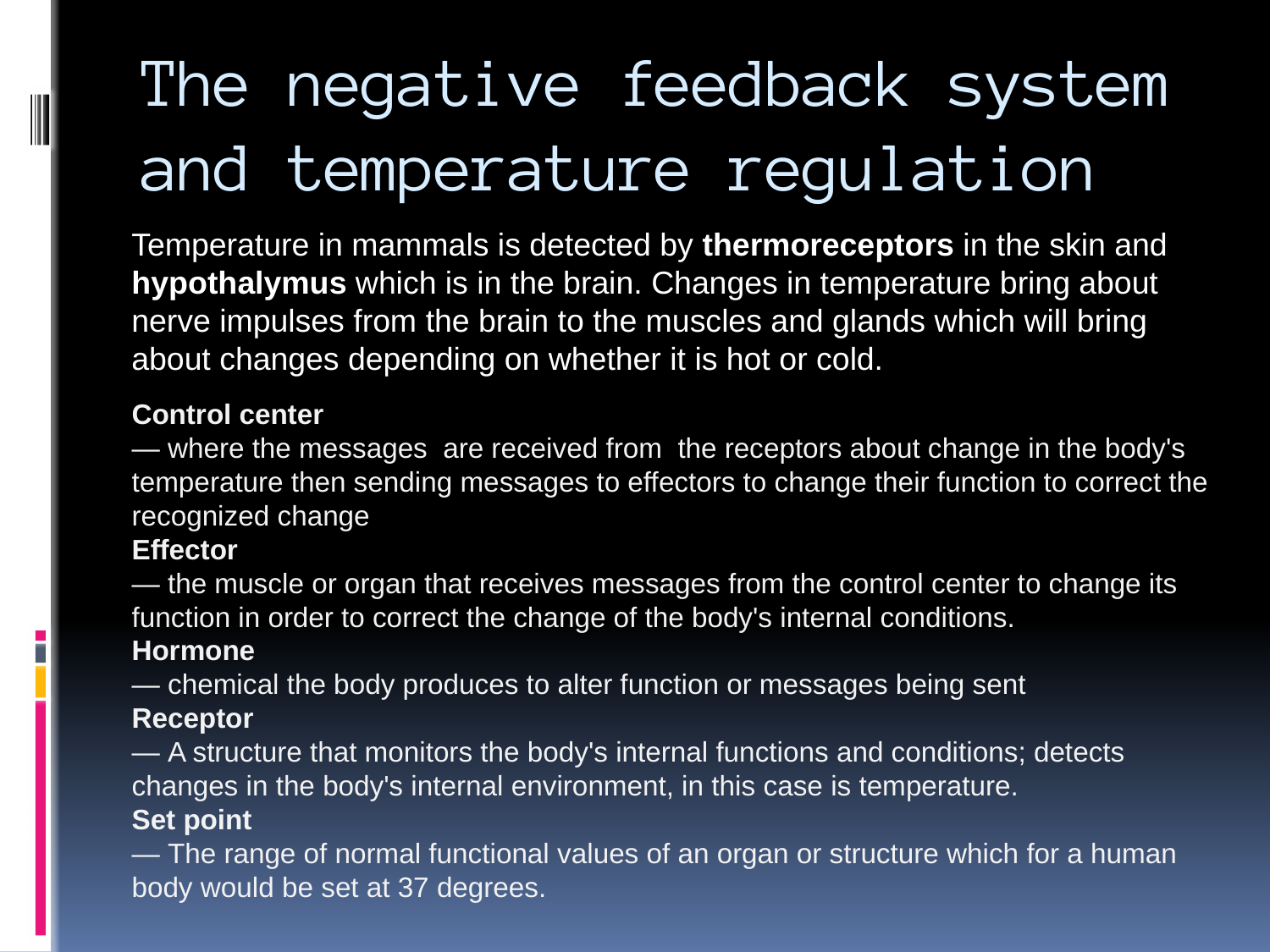

# The negative feedback system and temperature regulation
Temperature in mammals is detected by thermoreceptors in the skin and hypothalymus which is in the brain. Changes in temperature bring about nerve impulses from the brain to the muscles and glands which will bring about changes depending on whether it is hot or cold.
Control center
— where the messages  are received from  the receptors about change in the body's temperature then sending messages to effectors to change their function to correct the recognized change
Effector
— the muscle or organ that receives messages from the control center to change its function in order to correct the change of the body's internal conditions.
Hormone
— chemical the body produces to alter function or messages being sent
Receptor
— A structure that monitors the body's internal functions and conditions; detects changes in the body's internal environment, in this case is temperature.
Set point
— The range of normal functional values of an organ or structure which for a human body would be set at 37 degrees.